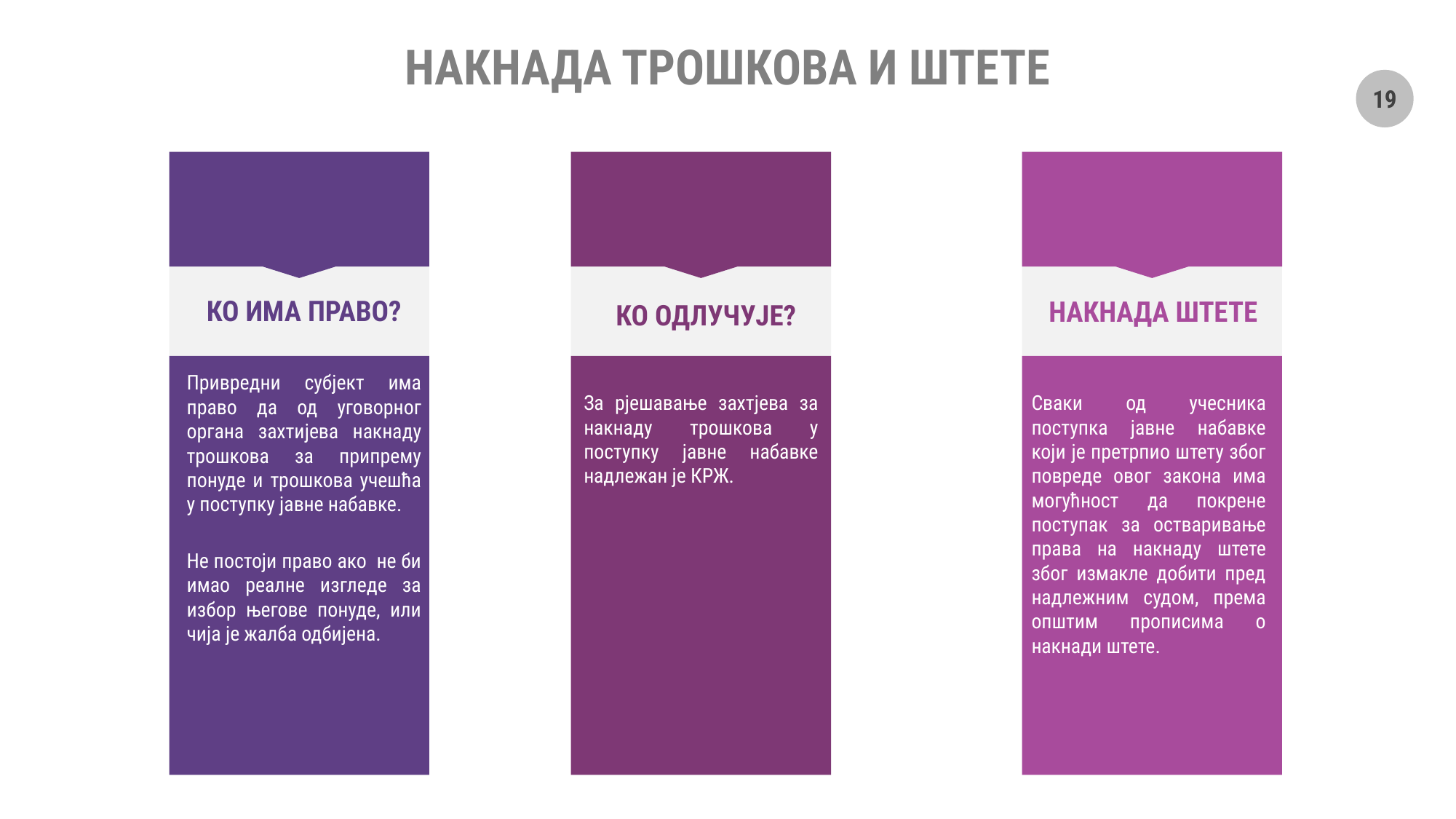

# НАКНАДА ТРОШКОВА И ШТЕТЕ

КО ИМА ПРАВО?
НАКНАДА ШТЕТЕ
КО ОДЛУЧУЈЕ?
Привредни субјект има право да од уговорног органа захтијева накнаду трошкова за припрему понуде и трошкова учешћа у поступку јавне набавке.

Не постоји право ако  не би имао реалне изгледе за избор његове понуде, или чија је жалба одбијена.
За рјешавање захтјева за накнаду трошкова у поступку јавне набавке надлежан је КРЖ.
Сваки од учесника поступка јавне набавке који је претрпио штету због повреде овог закона има могућност да покрене поступак за остваривање права на накнаду штете због измакле добити пред надлежним судом, према општим прописима о накнади штете.